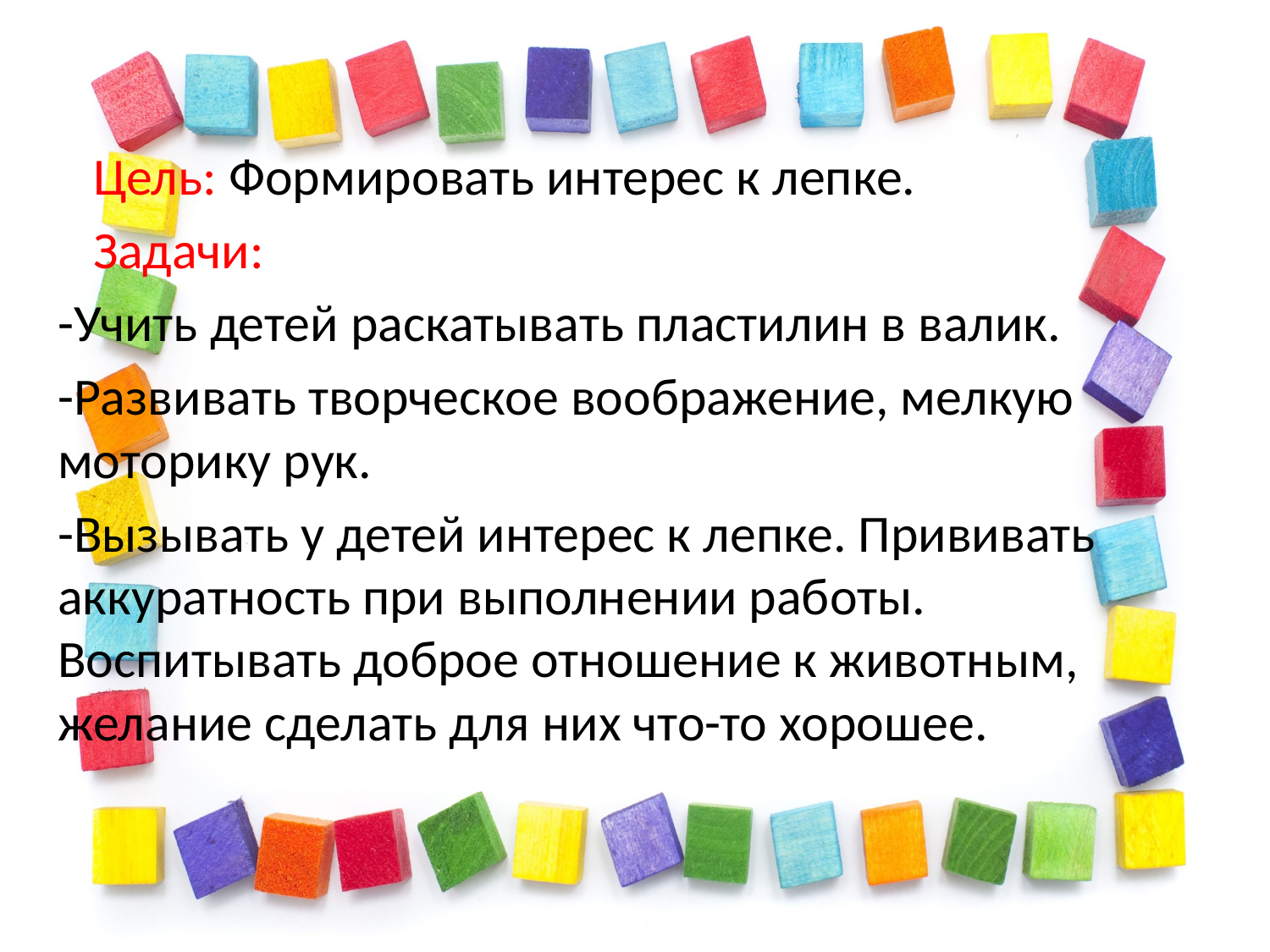

#
   Цель: Формировать интерес к лепке.
   Задачи:
-Учить детей раскатывать пластилин в валик.
-Развивать творческое воображение, мелкую моторику рук.
-Вызывать у детей интерес к лепке. Прививать аккуратность при выполнении работы. Воспитывать доброе отношение к животным, желание сделать для них что-то хорошее.